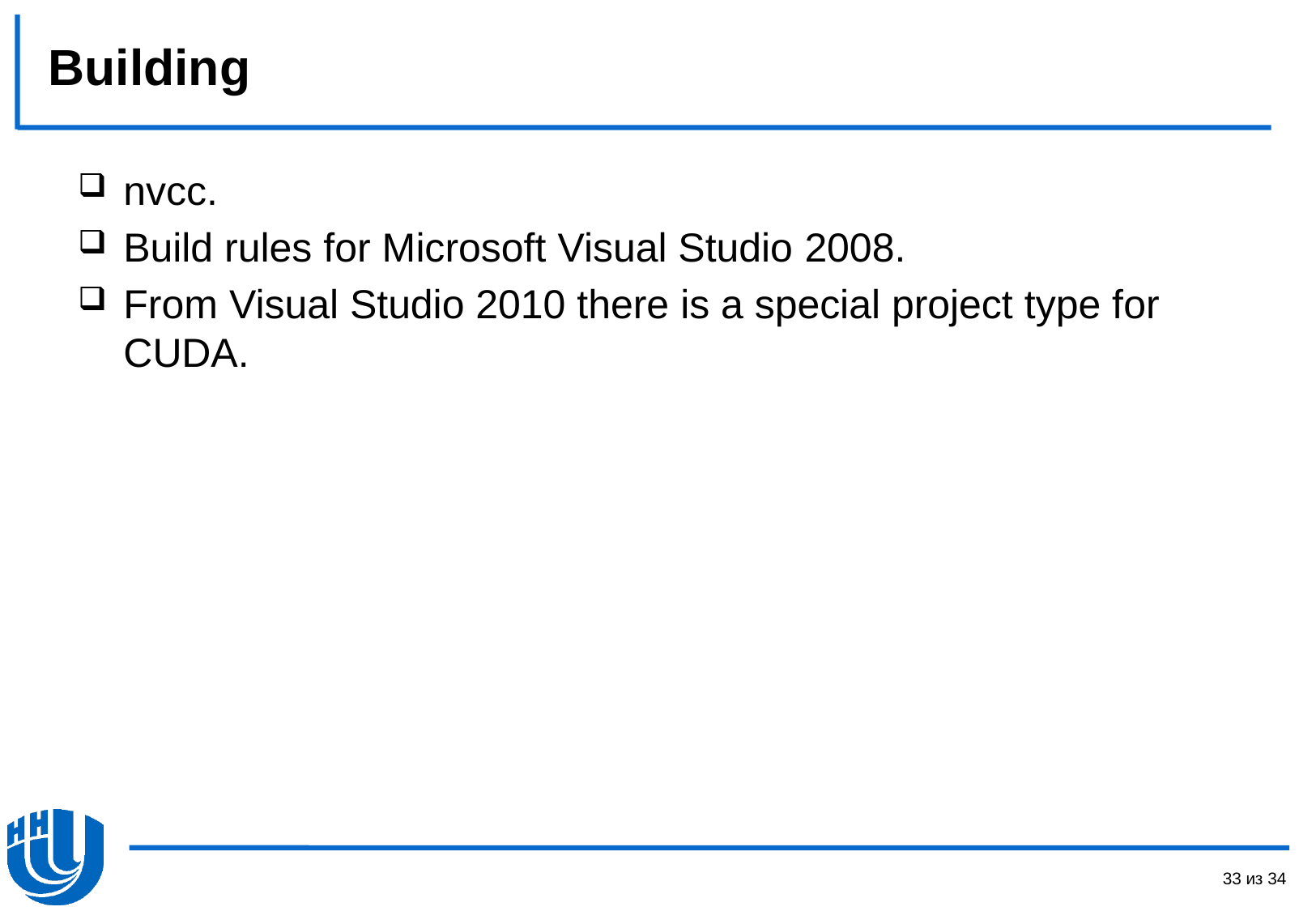

# Building
nvcc.
Build rules for Microsoft Visual Studio 2008.
From Visual Studio 2010 there is a special project type for CUDA.
33